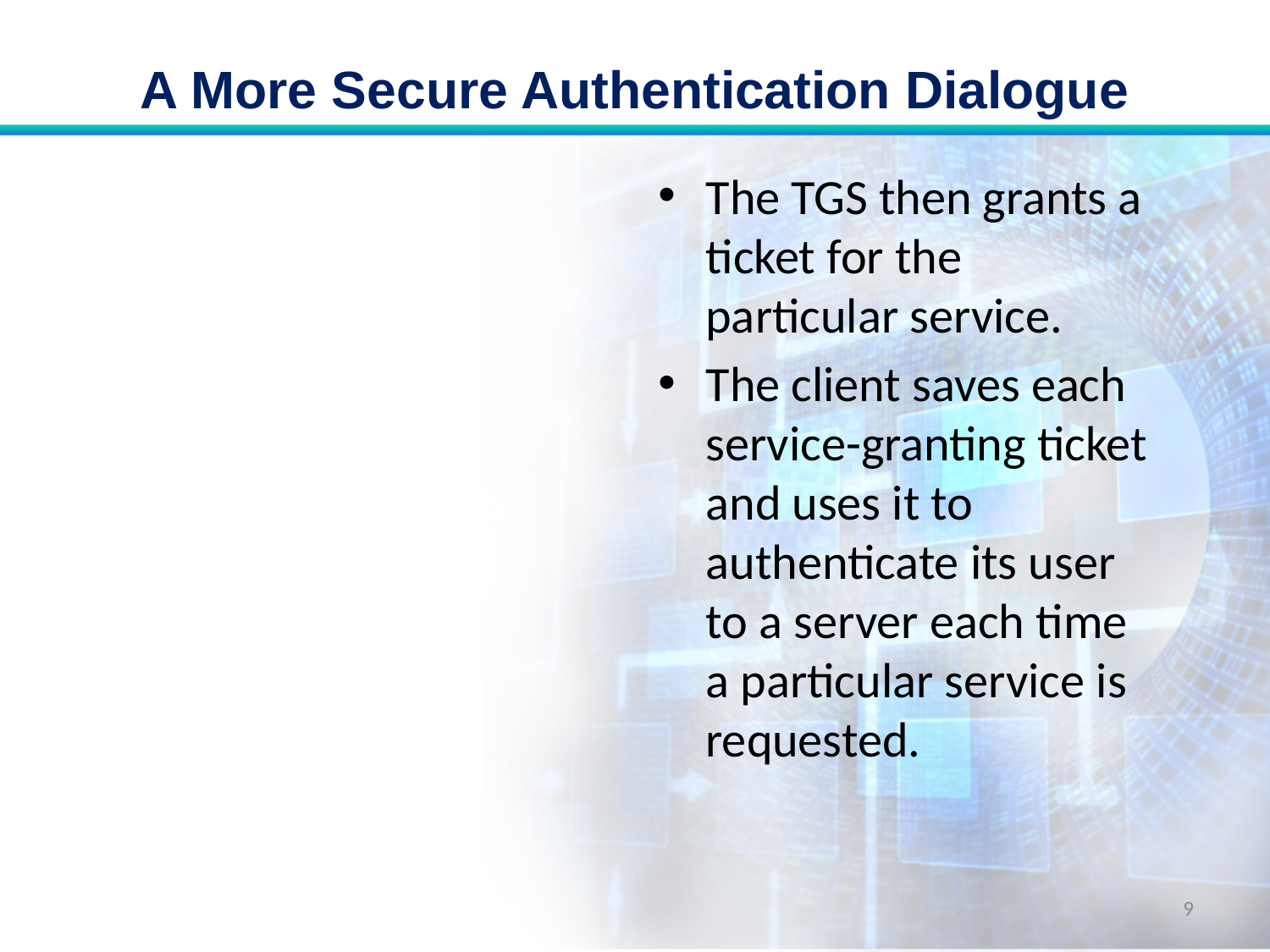

# A More Secure Authentication Dialogue
The TGS then grants a ticket for the particular service.
The client saves each service-granting ticket and uses it to authenticate its user to a server each time a particular service is requested.
9